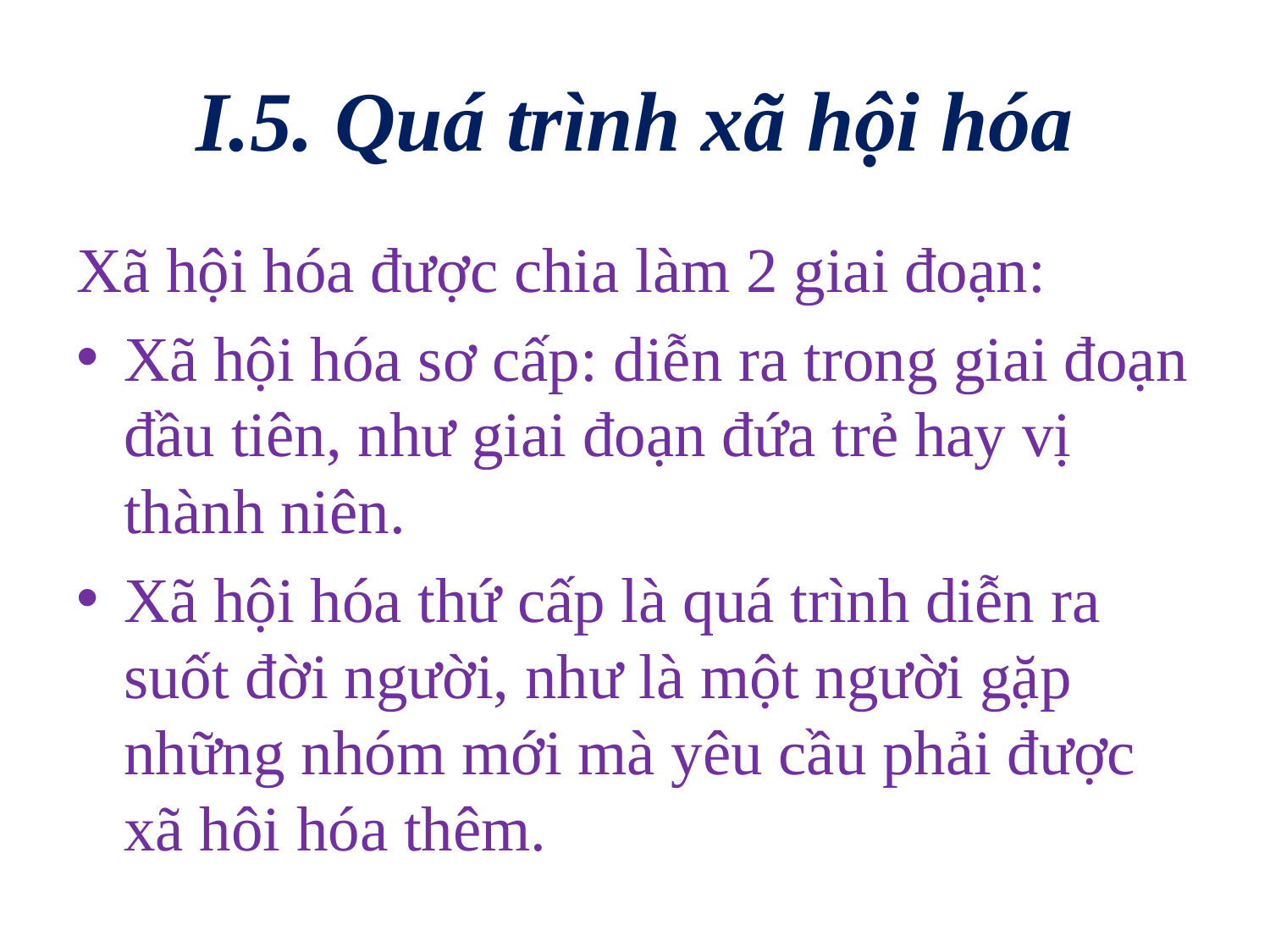

# I.5. Quá trình xã hội hóa
Xã hội hóa được chia làm 2 giai đoạn:
Xã hội hóa sơ cấp: diễn ra trong giai đoạn đầu tiên, như giai đoạn đứa trẻ hay vị thành niên.
Xã hội hóa thứ cấp là quá trình diễn ra suốt đời người, như là một người gặp những nhóm mới mà yêu cầu phải được xã hôi hóa thêm.